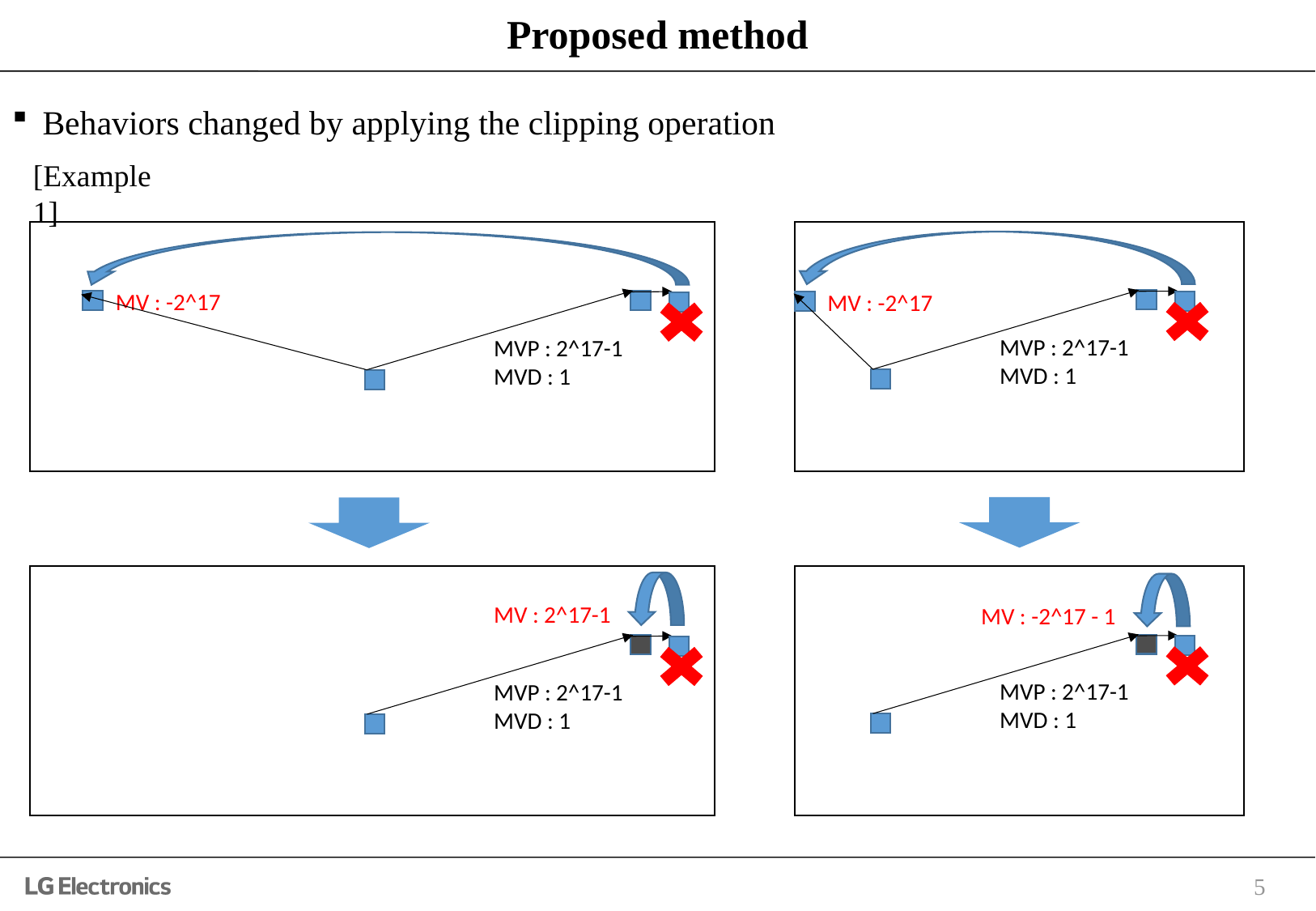

# Proposed method

Behaviors changed by applying the clipping operation
[Example 1]

MV : -2^17
MV : -2^17

MVP : 2^17-1
MVD : 1
MVP : 2^17-1
MVD : 1

MV : 2^17-1
MV : -2^17 - 1

MVP : 2^17-1
MVD : 1
MVP : 2^17-1
MVD : 1

5